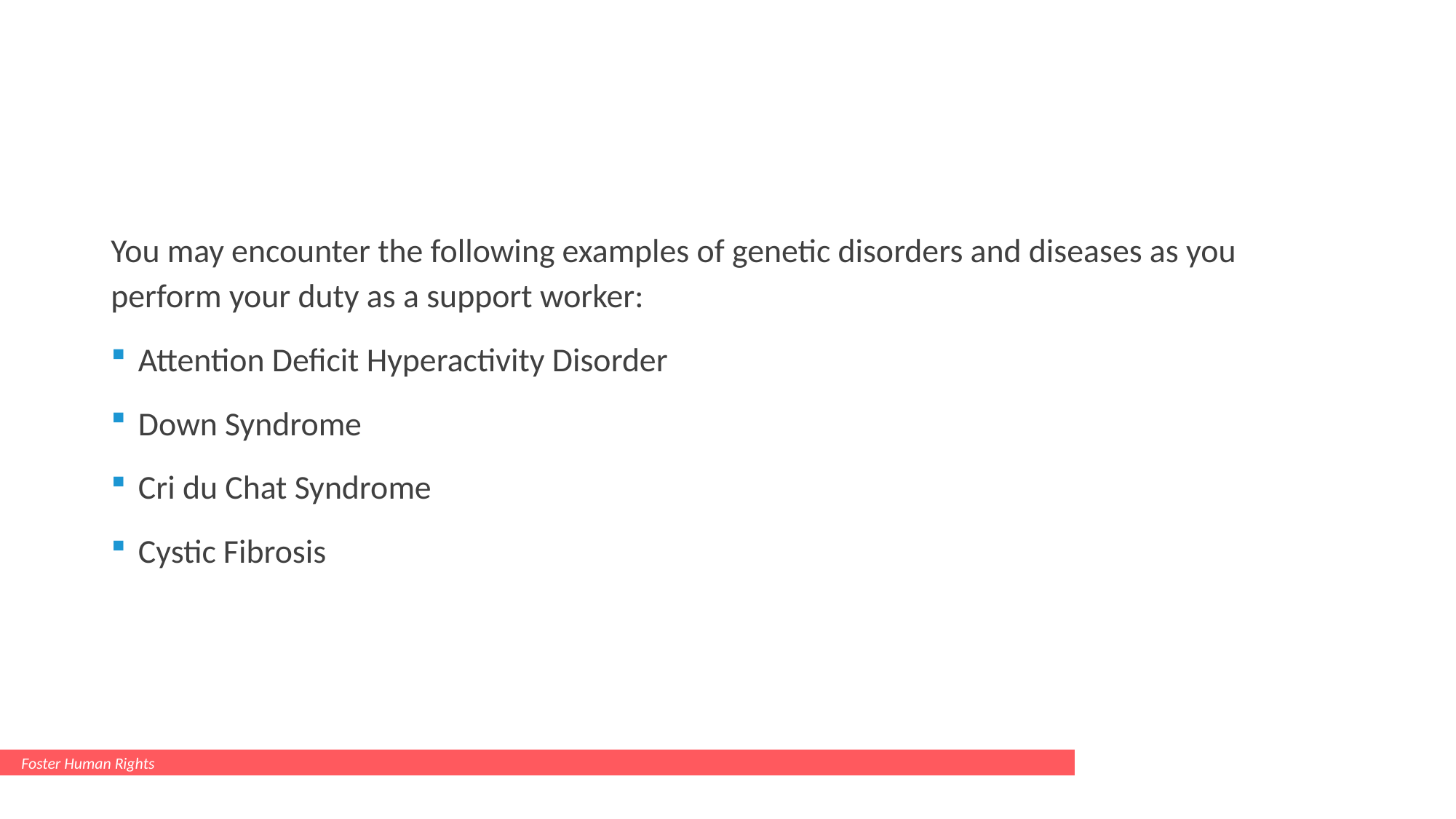

#
You may encounter the following examples of genetic disorders and diseases as you perform your duty as a support worker:
Attention Deficit Hyperactivity Disorder
Down Syndrome
Cri du Chat Syndrome
Cystic Fibrosis
Foster Human Rights